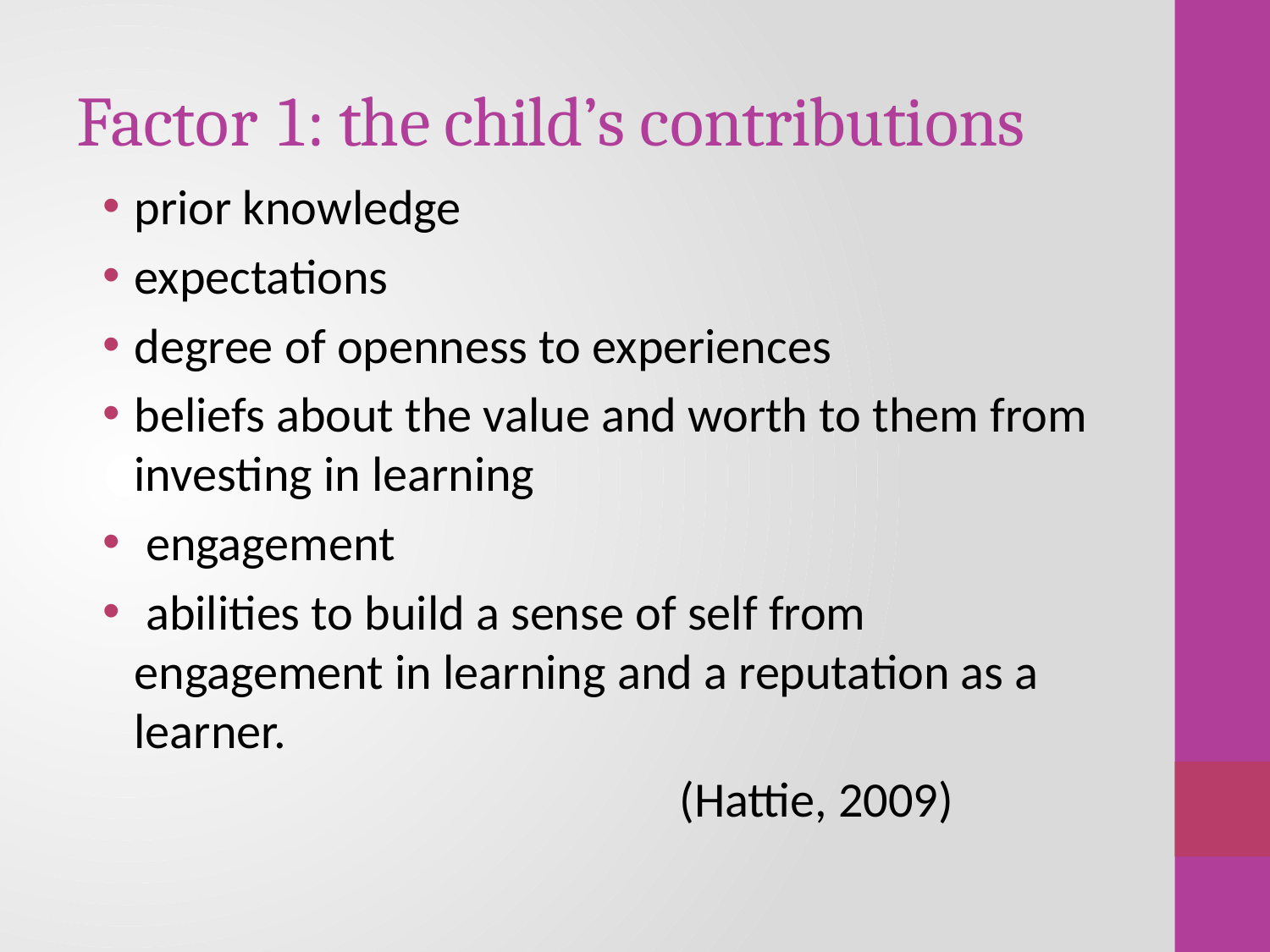

# Factor 1: the child’s contributions
prior knowledge
expectations
degree of openness to experiences
beliefs about the value and worth to them from investing in learning
 engagement
 abilities to build a sense of self from engagement in learning and a reputation as a learner.
                                     (Hattie, 2009)